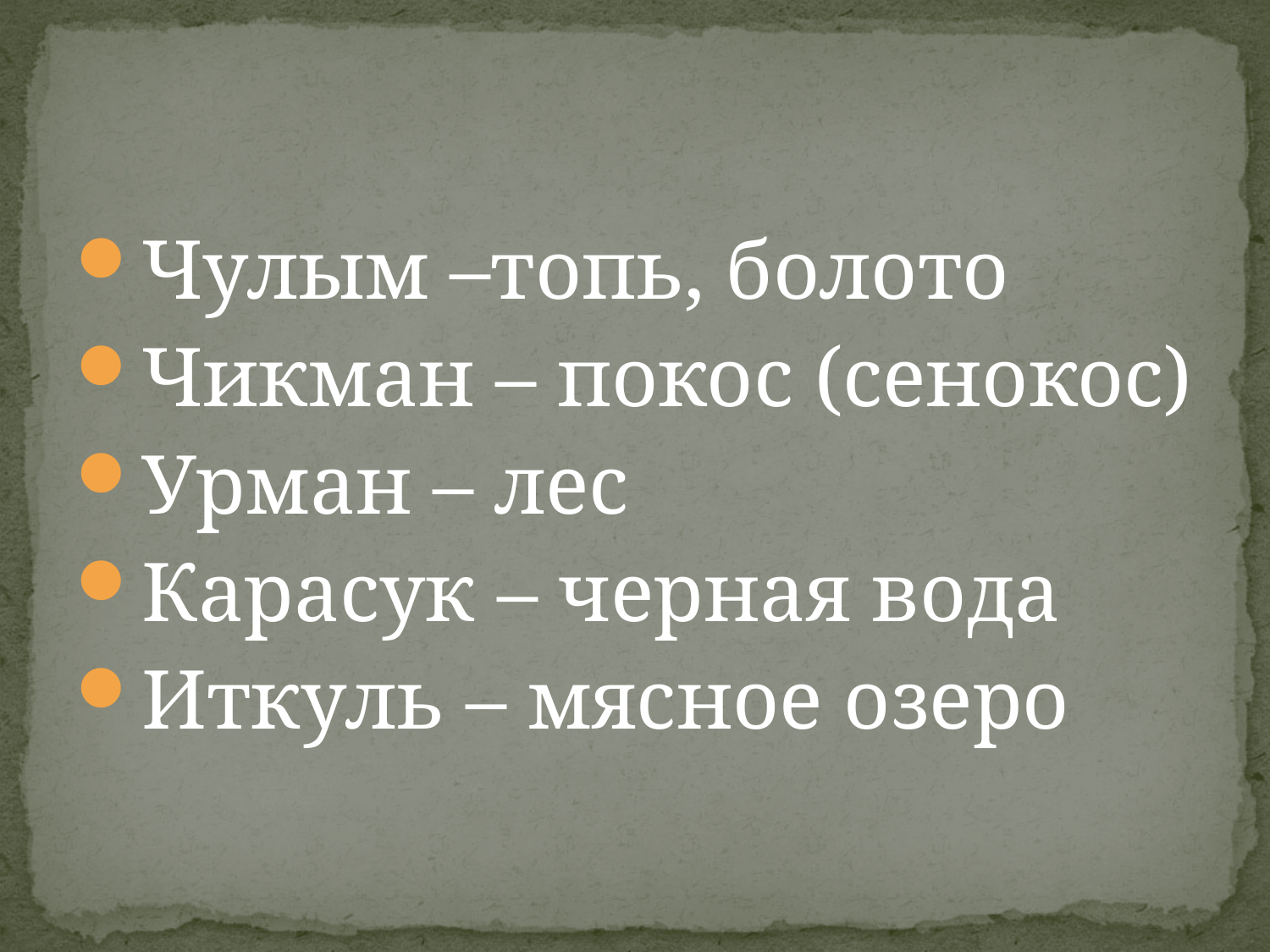

#
Чулым –топь, болото
Чикман – покос (сенокос)
Урман – лес
Карасук – черная вода
Иткуль – мясное озеро